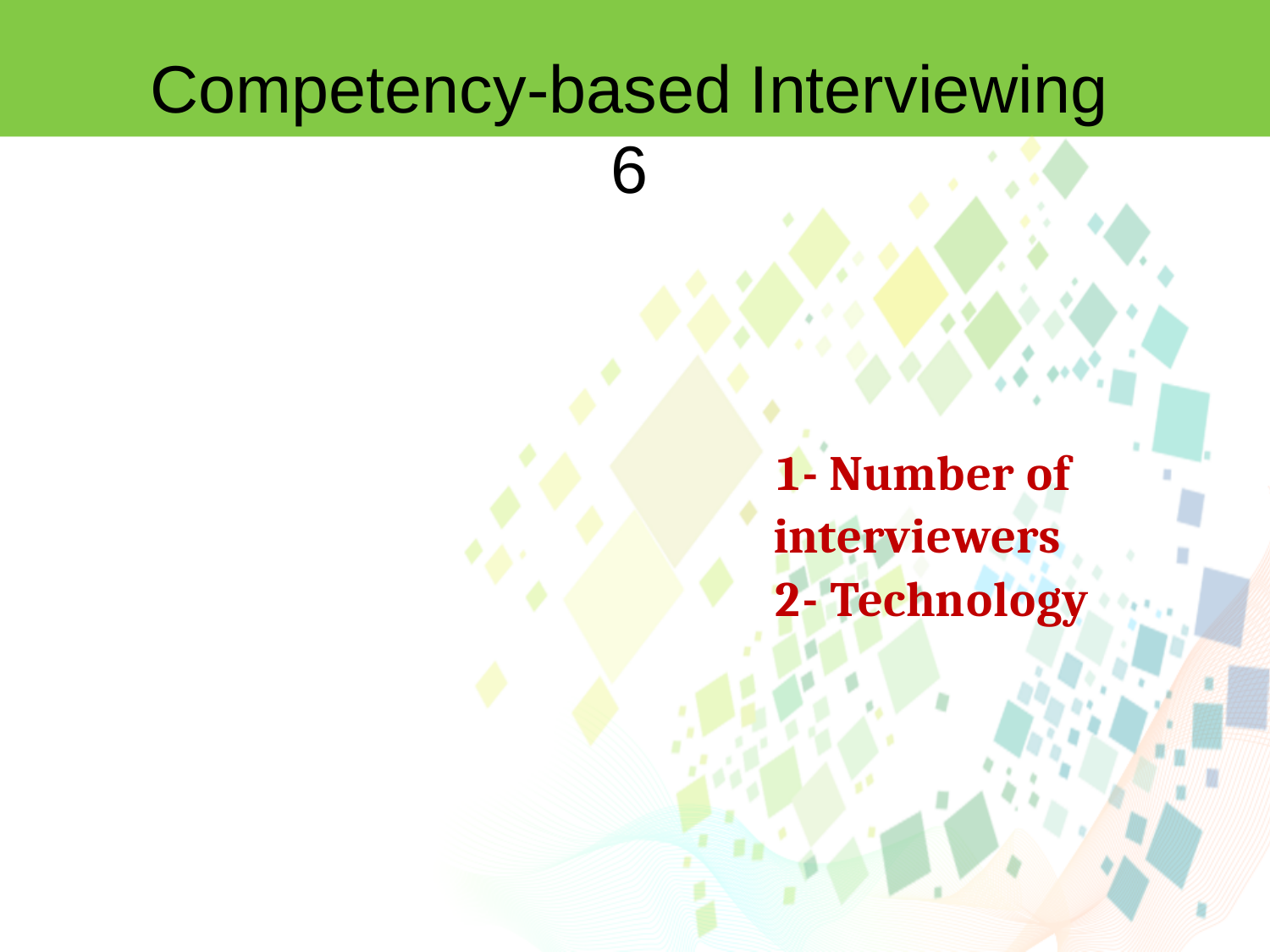

Competency-based Interviewing 6
1- Number of interviewers
2- Technology